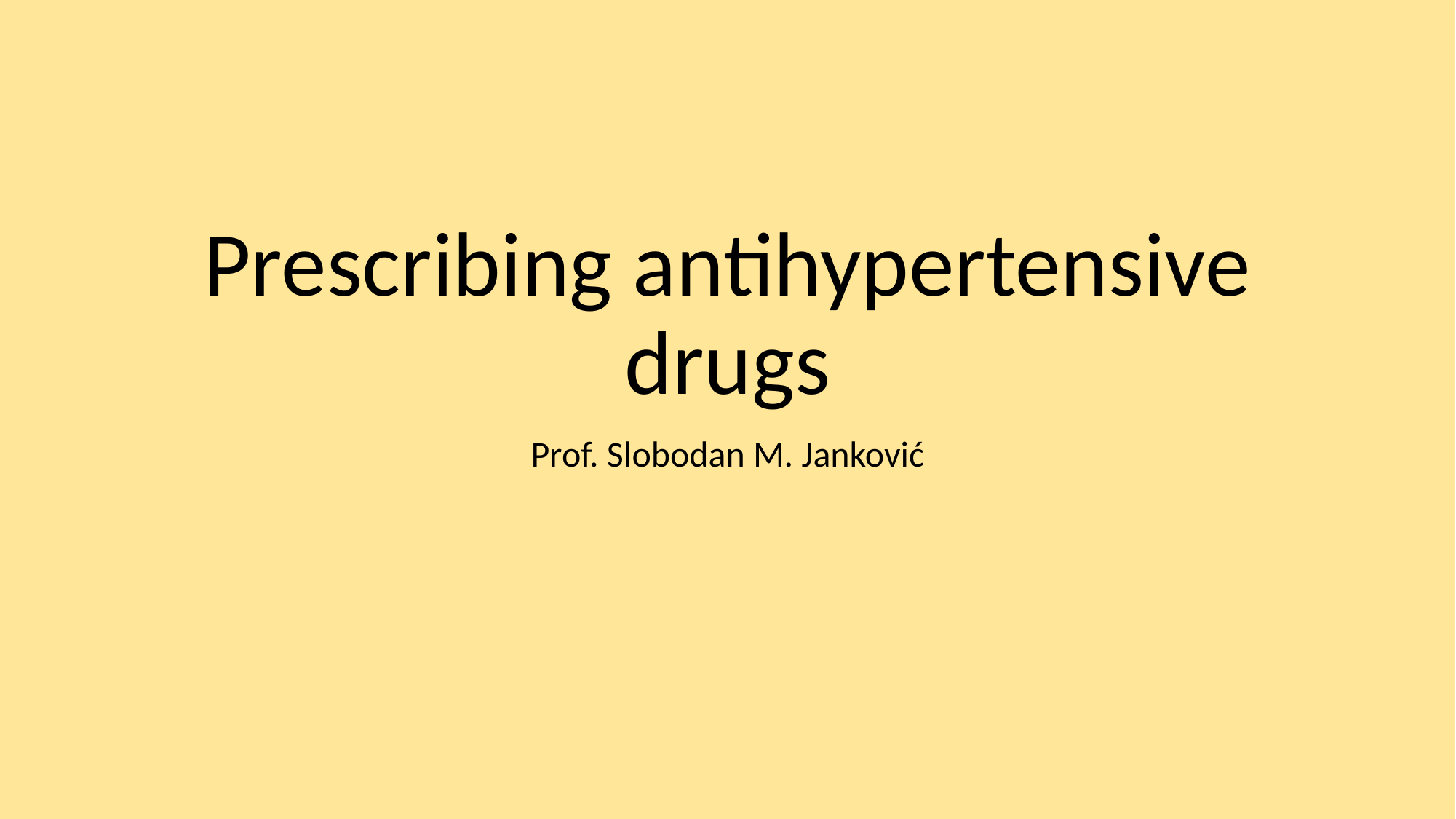

# Prescribing antihypertensive drugs
Prof. Slobodan M. Janković